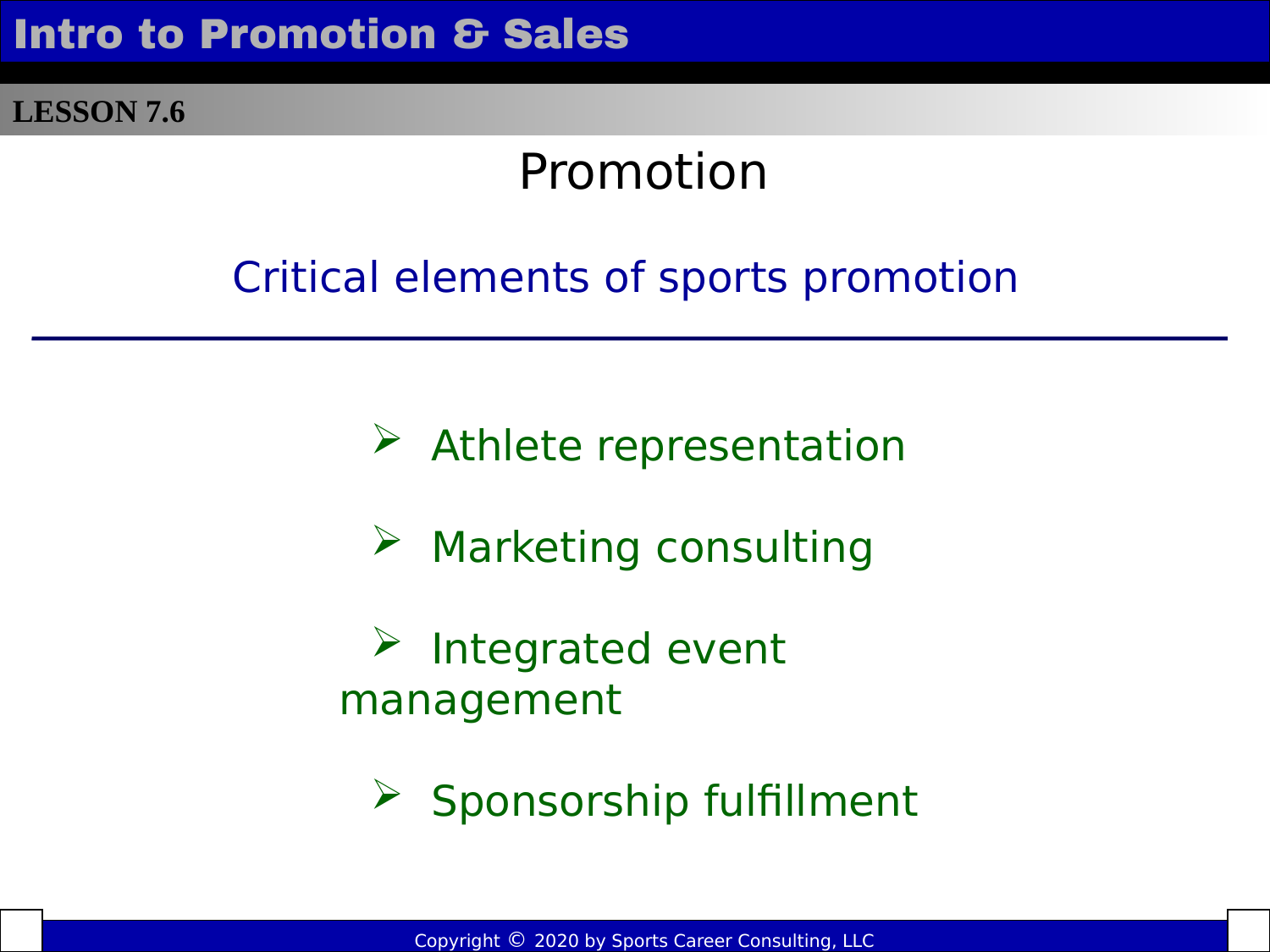

Intro to Promotion & Sales
LESSON 7.6
Promotion
Critical elements of sports promotion

  Athlete representation

  Marketing consulting

  Integrated event management

  Sponsorship fulfillment
Copyright © 2020 by Sports Career Consulting, LLC